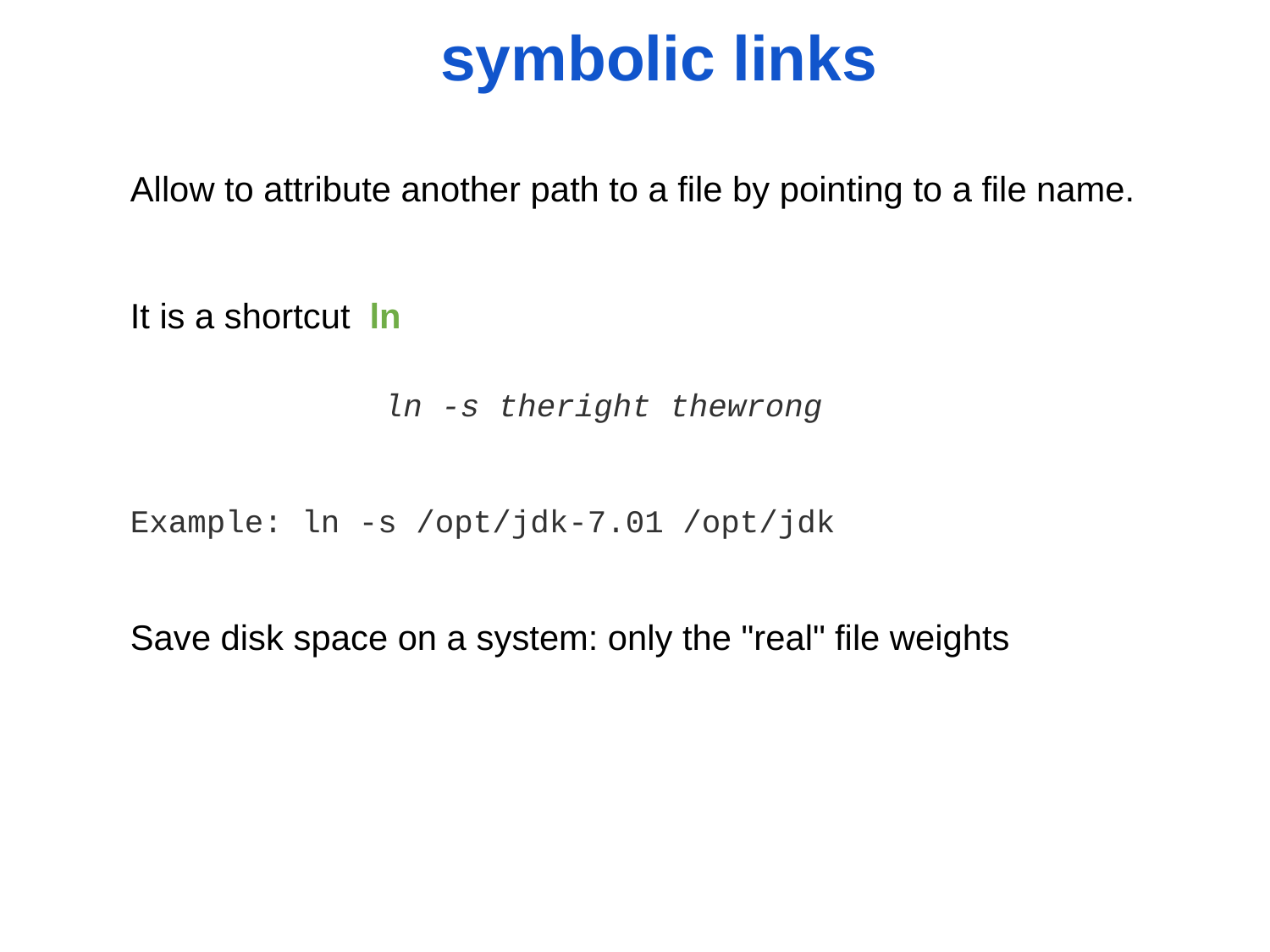

symbolic links
Allow to attribute another path to a file by pointing to a file name.

It is a shortcut  ln
		ln -s theright thewrong

Example: ln -s /opt/jdk-7.01 /opt/jdk

Save disk space on a system: only the "real" file weights